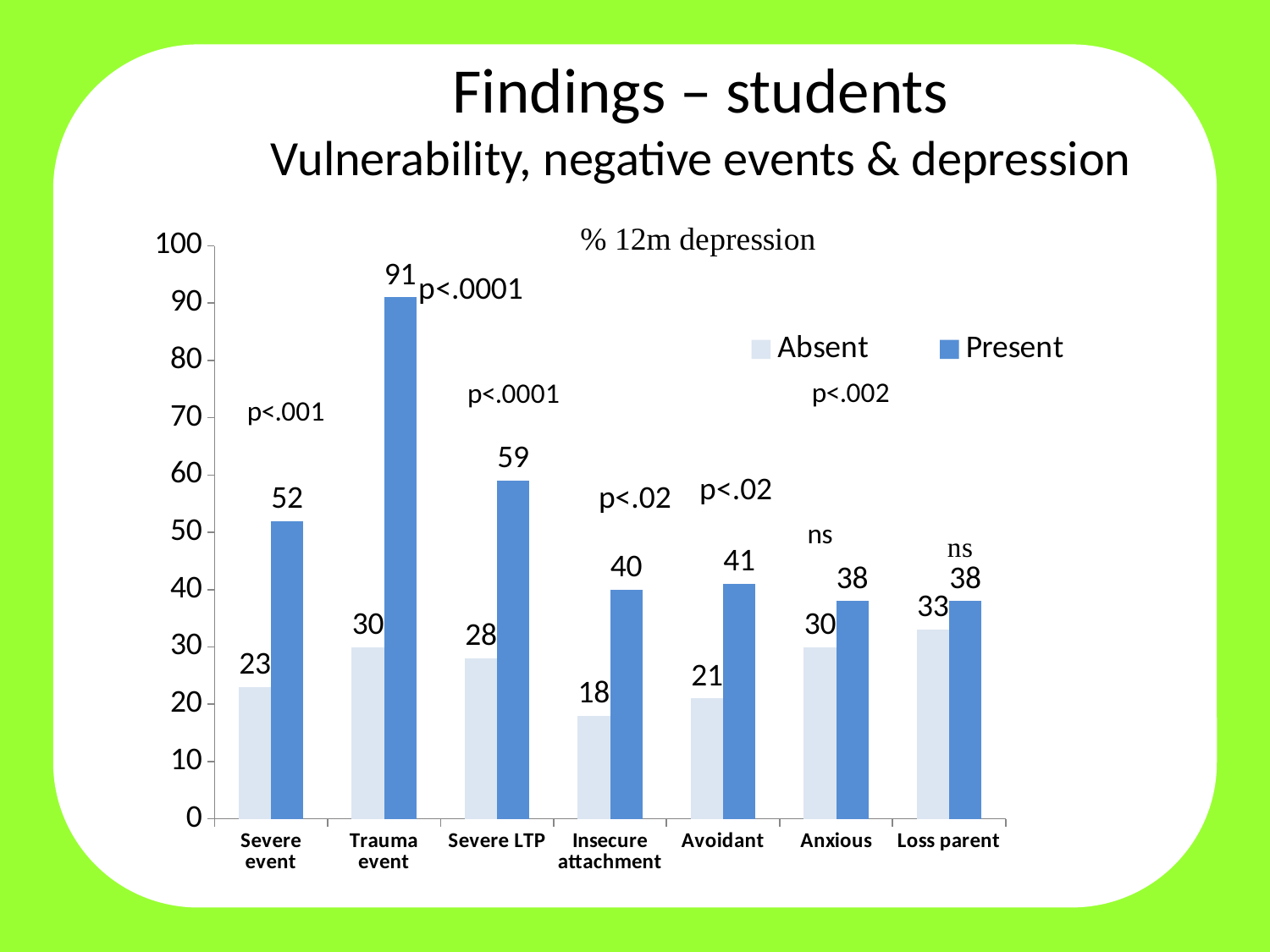

# Findings – students Vulnerability, negative events & depression

### Chart

| Category | Absent | Present |
|---|---|---|
| Severe event | 23.0 | 52.0 |
| Trauma event | 30.0 | 91.0 |
| Severe LTP | 28.0 | 59.0 |
| Insecure attachment | 18.0 | 40.0 |
| Avoidant | 21.0 | 41.0 |
| Anxious | 30.0 | 38.0 |
| Loss parent | 33.0 | 38.0 |
p<.02